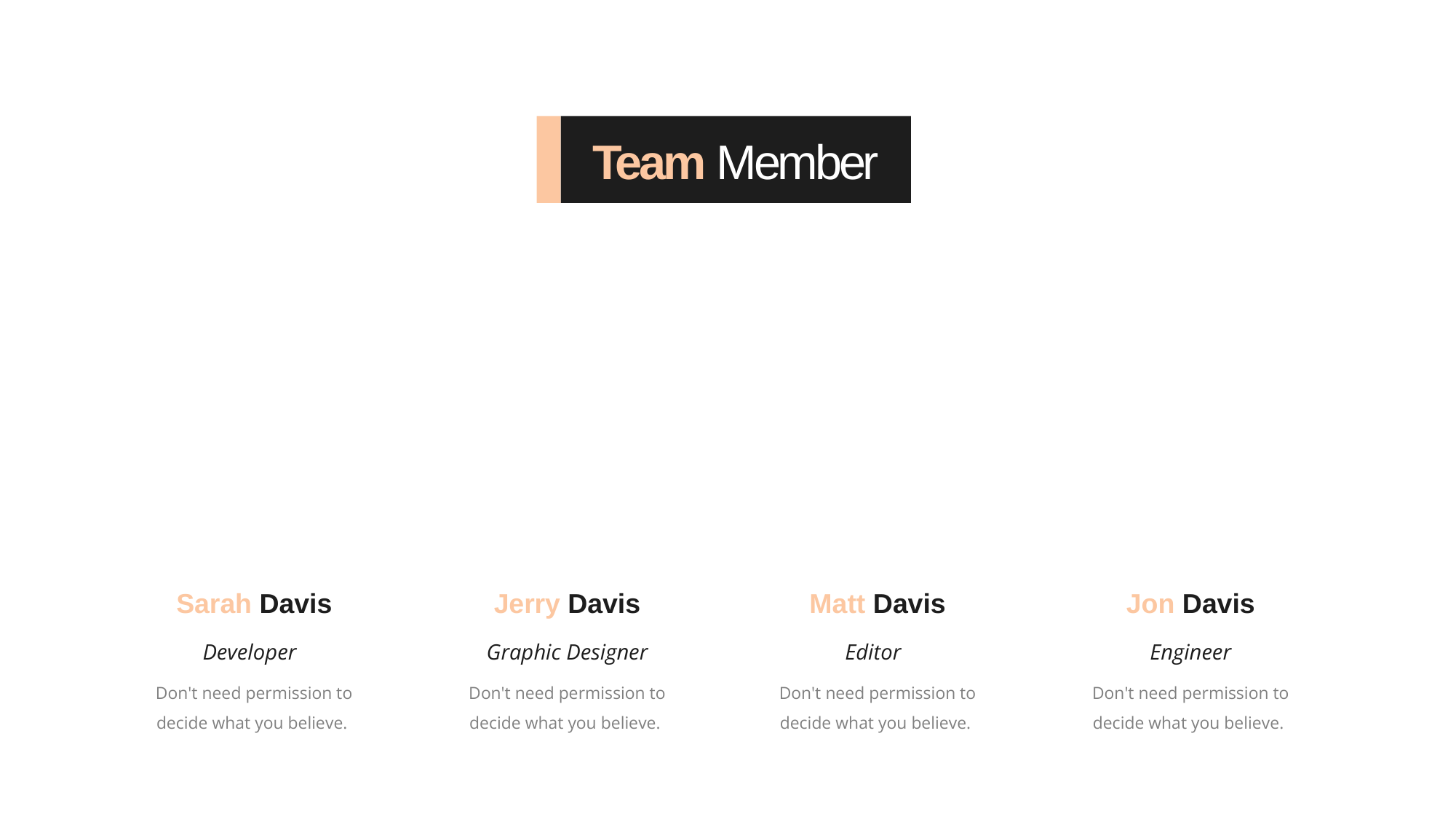

Team Member

Sarah Davis
Jerry Davis
Matt Davis
Jon Davis
Developer
Graphic Designer
Editor
Engineer
Don't need permission to decide what you believe.
Don't need permission to decide what you believe.
Don't need permission to decide what you believe.
Don't need permission to decide what you believe.